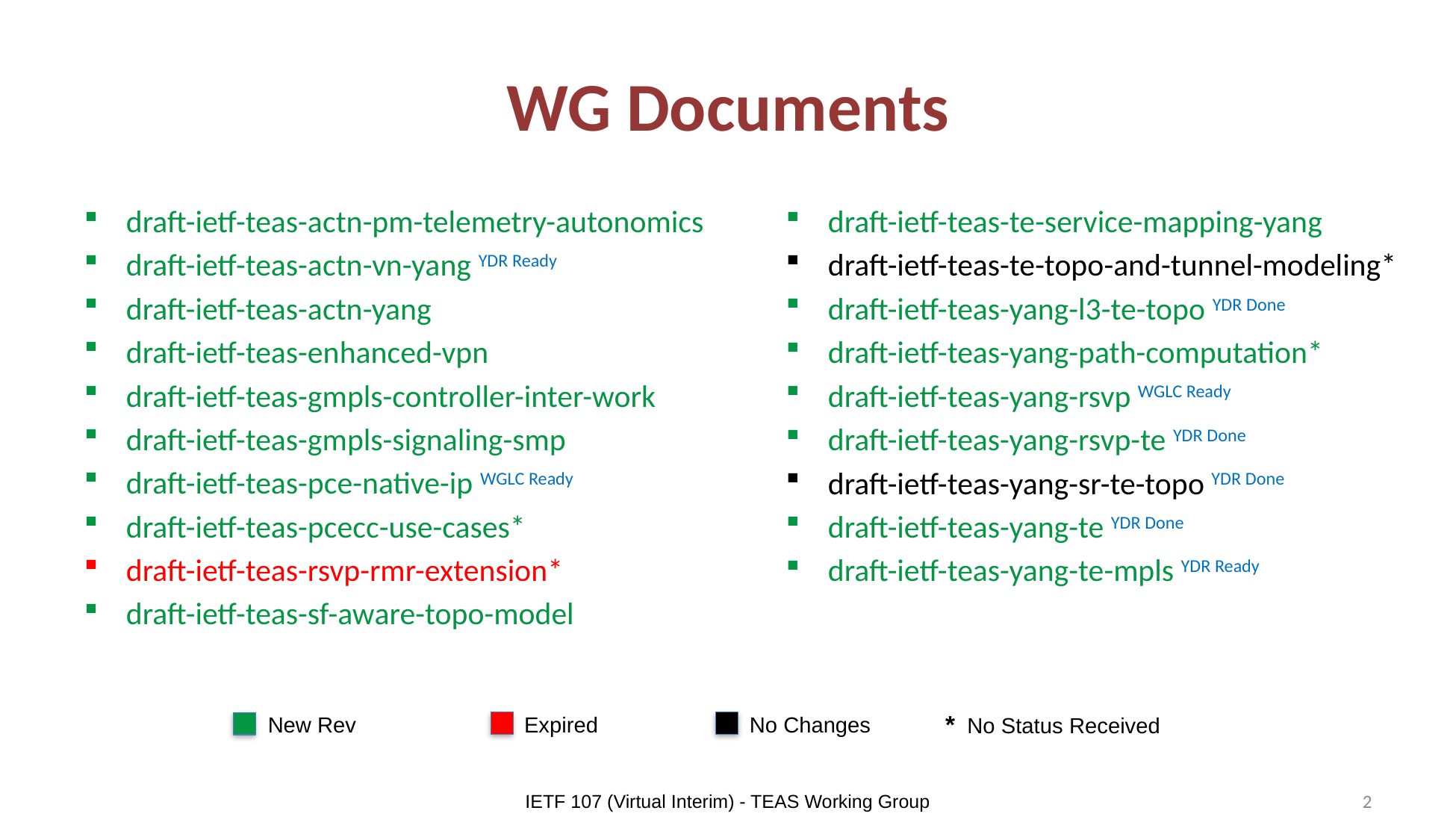

# WG Documents
draft-ietf-teas-te-service-mapping-yang
draft-ietf-teas-te-topo-and-tunnel-modeling*
draft-ietf-teas-yang-l3-te-topo YDR Done
draft-ietf-teas-yang-path-computation*
draft-ietf-teas-yang-rsvp WGLC Ready
draft-ietf-teas-yang-rsvp-te YDR Done
draft-ietf-teas-yang-sr-te-topo YDR Done
draft-ietf-teas-yang-te YDR Done
draft-ietf-teas-yang-te-mpls YDR Ready
draft-ietf-teas-actn-pm-telemetry-autonomics
draft-ietf-teas-actn-vn-yang YDR Ready
draft-ietf-teas-actn-yang
draft-ietf-teas-enhanced-vpn
draft-ietf-teas-gmpls-controller-inter-work
draft-ietf-teas-gmpls-signaling-smp
draft-ietf-teas-pce-native-ip WGLC Ready
draft-ietf-teas-pcecc-use-cases*
draft-ietf-teas-rsvp-rmr-extension*
draft-ietf-teas-sf-aware-topo-model
New Rev
Expired
No Changes
*  No Status Received

IETF 107 (Virtual Interim) - TEAS Working Group
2